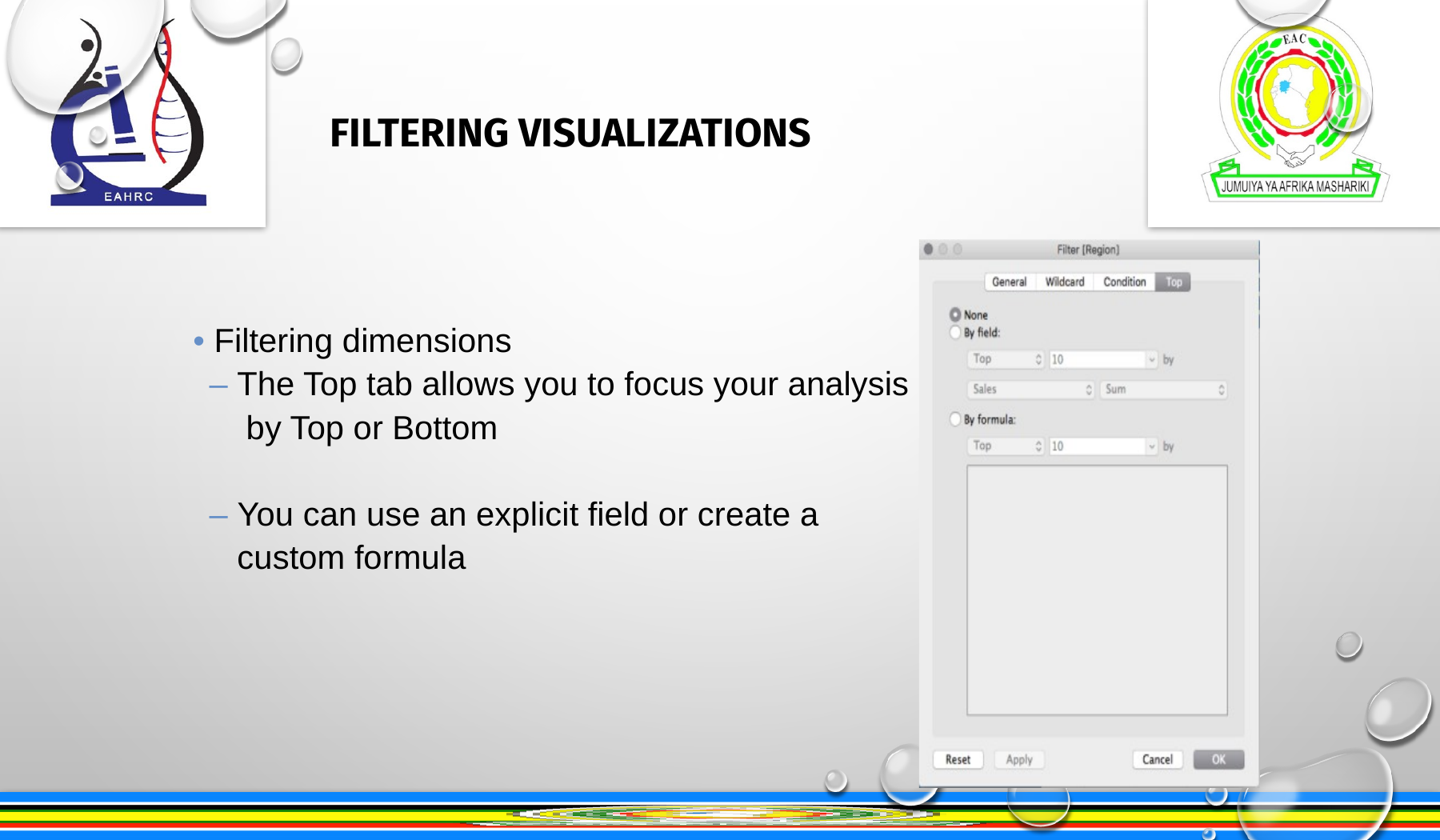

2/2/2017

FILTERING VISUALIZATIONS

• Filtering dimensions
– The Top tab allows you to focus your analysis
    by Top or Bottom

– You can use an explicit field or create a
   custom formula

25